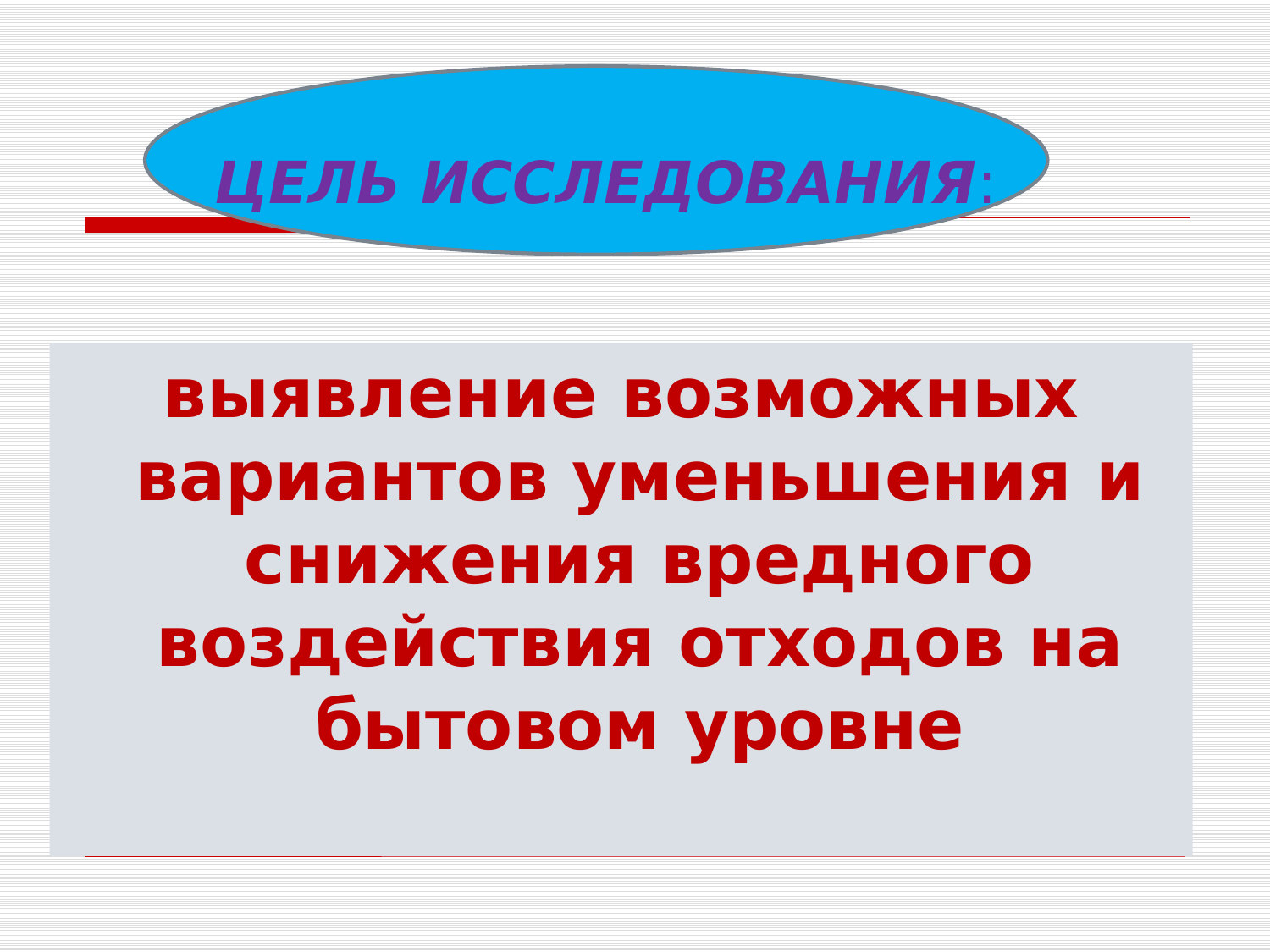

ЦЕЛЬ ИССЛЕДОВАНИЯ:

выявление возможных вариантов уменьшения и снижения вредного воздействия отходов на бытовом уровне